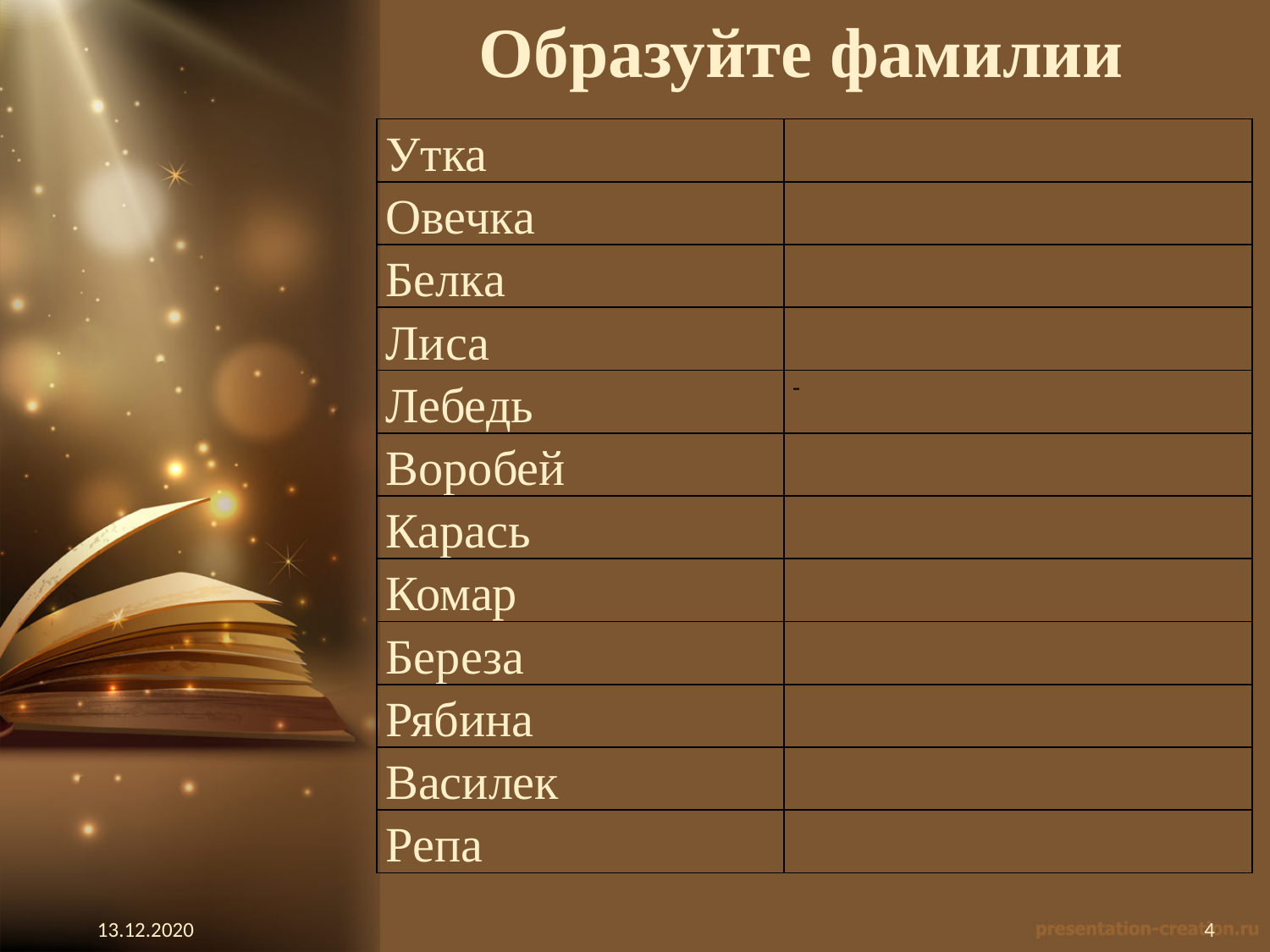

Образуйте фамилии
| Утка |  |
| --- | --- |
| Овечка |  |
| Белка |  |
| Лиса |  |
| Лебедь | - |
| Воробей |  |
| Карась |  |
| Комар |  |
| Береза |  |
| Рябина |  |
| Василек |  |
| Репа |  |